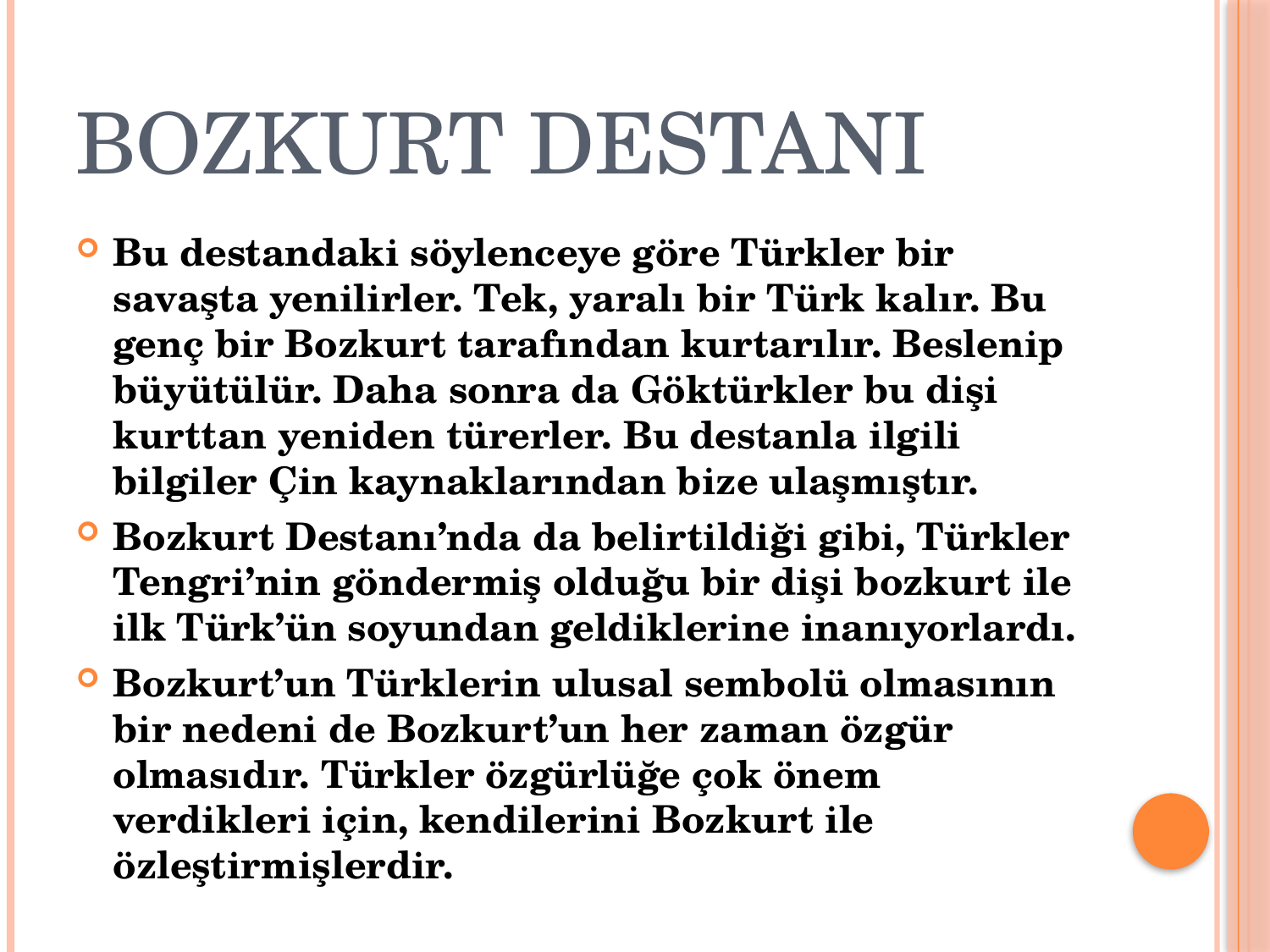

# BOZKURT DESTANI
Bu destandaki söylenceye göre Türkler bir savaşta yenilirler. Tek, yaralı bir Türk kalır. Bu genç bir Bozkurt tarafından kurtarılır. Beslenip büyütülür. Daha sonra da Göktürkler bu dişi kurttan yeniden türerler. Bu destanla ilgili bilgiler Çin kaynaklarından bize ulaşmıştır.
Bozkurt Destanı’nda da belirtildiği gibi, Türkler Tengri’nin göndermiş olduğu bir dişi bozkurt ile ilk Türk’ün soyundan geldiklerine inanıyorlardı.
Bozkurt’un Türklerin ulusal sembolü olmasının bir nedeni de Bozkurt’un her zaman özgür olmasıdır. Türkler özgürlüğe çok önem verdikleri için, kendilerini Bozkurt ile özleştirmişlerdir.